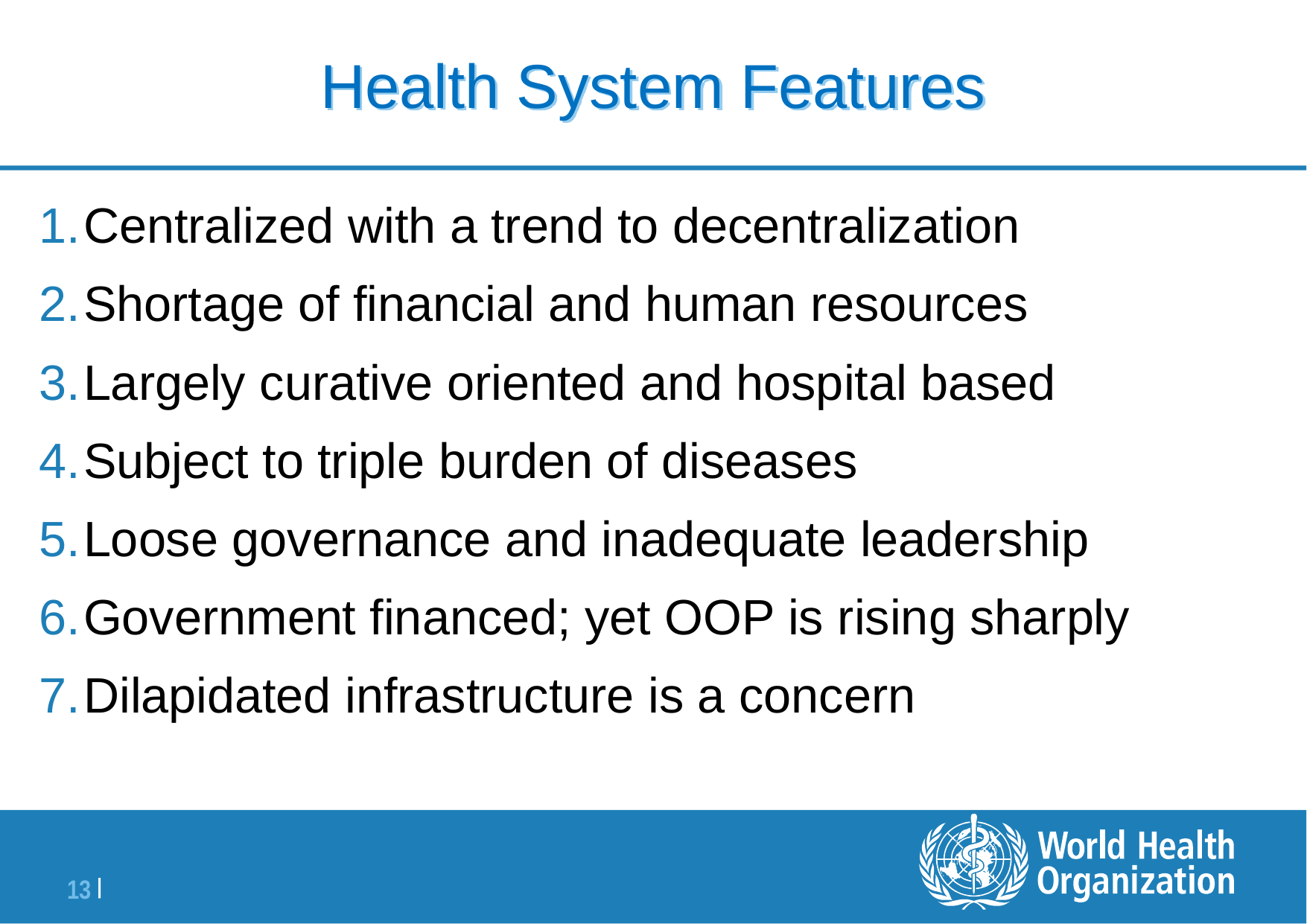

# Health System Features
Centralized with a trend to decentralization
Shortage of financial and human resources
Largely curative oriented and hospital based
Subject to triple burden of diseases
Loose governance and inadequate leadership
Government financed; yet OOP is rising sharply
Dilapidated infrastructure is a concern